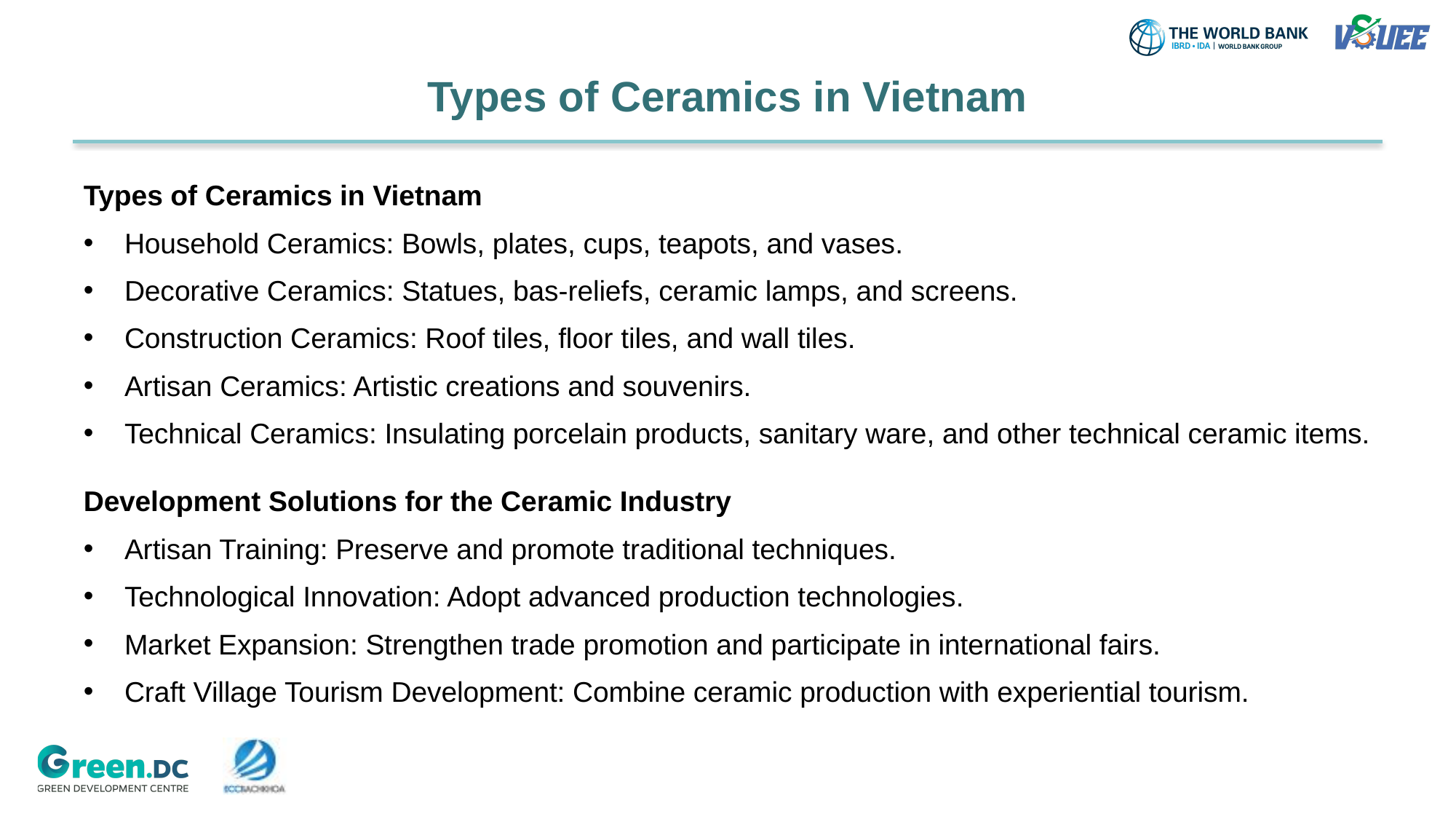

# Types of Ceramics in Vietnam
Types of Ceramics in Vietnam
Household Ceramics: Bowls, plates, cups, teapots, and vases.
Decorative Ceramics: Statues, bas-reliefs, ceramic lamps, and screens.
Construction Ceramics: Roof tiles, floor tiles, and wall tiles.
Artisan Ceramics: Artistic creations and souvenirs.
Technical Ceramics: Insulating porcelain products, sanitary ware, and other technical ceramic items.
Development Solutions for the Ceramic Industry
Artisan Training: Preserve and promote traditional techniques.
Technological Innovation: Adopt advanced production technologies.
Market Expansion: Strengthen trade promotion and participate in international fairs.
Craft Village Tourism Development: Combine ceramic production with experiential tourism.